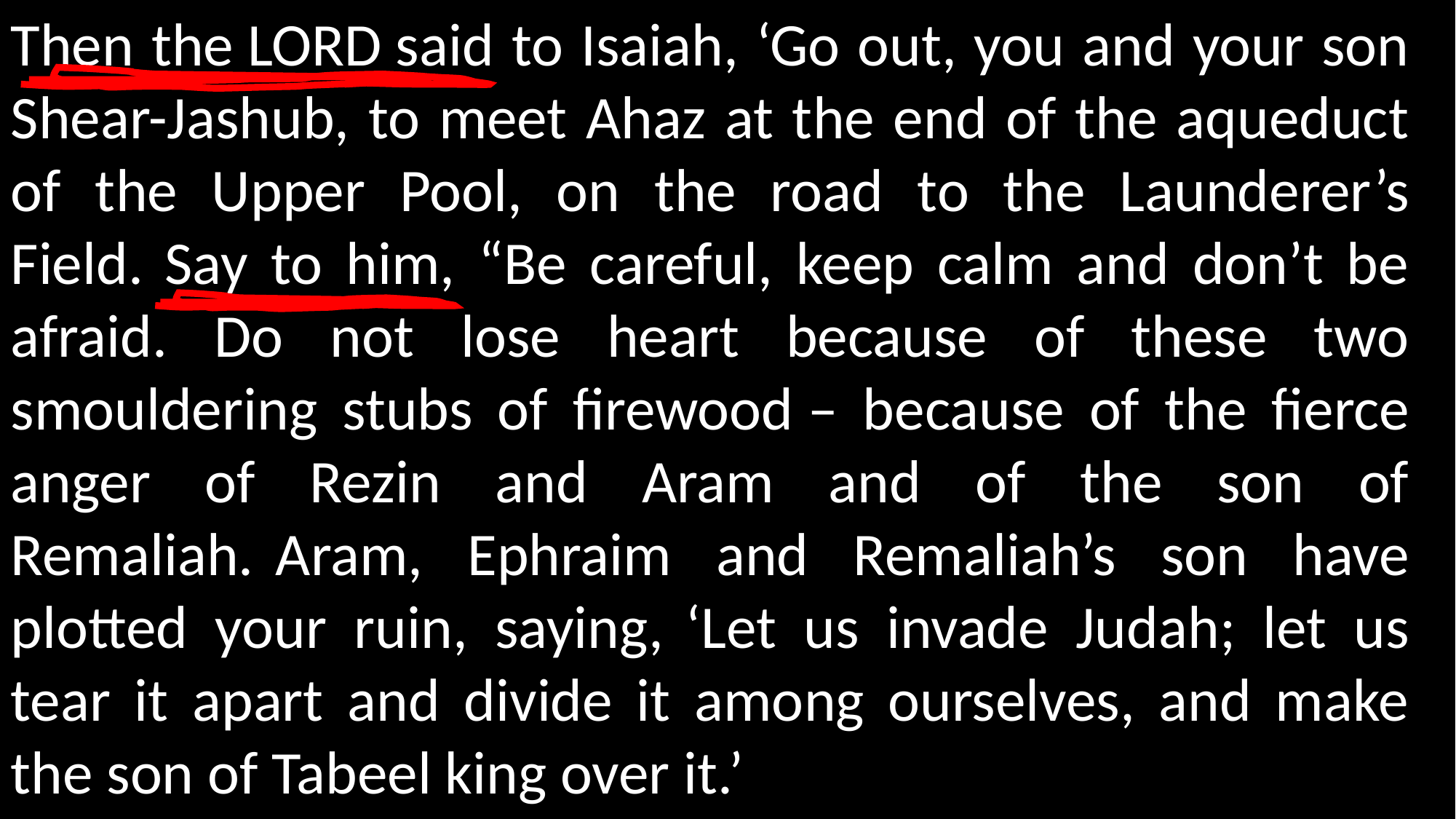

Then the Lord said to Isaiah, ‘Go out, you and your son Shear-Jashub, to meet Ahaz at the end of the aqueduct of the Upper Pool, on the road to the Launderer’s Field.  Say to him, “Be careful, keep calm and don’t be afraid. Do not lose heart because of these two smouldering stubs of firewood – because of the fierce anger of Rezin and Aram and of the son of Remaliah.  Aram, Ephraim and Remaliah’s son have plotted your ruin, saying,  ‘Let us invade Judah; let us tear it apart and divide it among ourselves, and make the son of Tabeel king over it.’